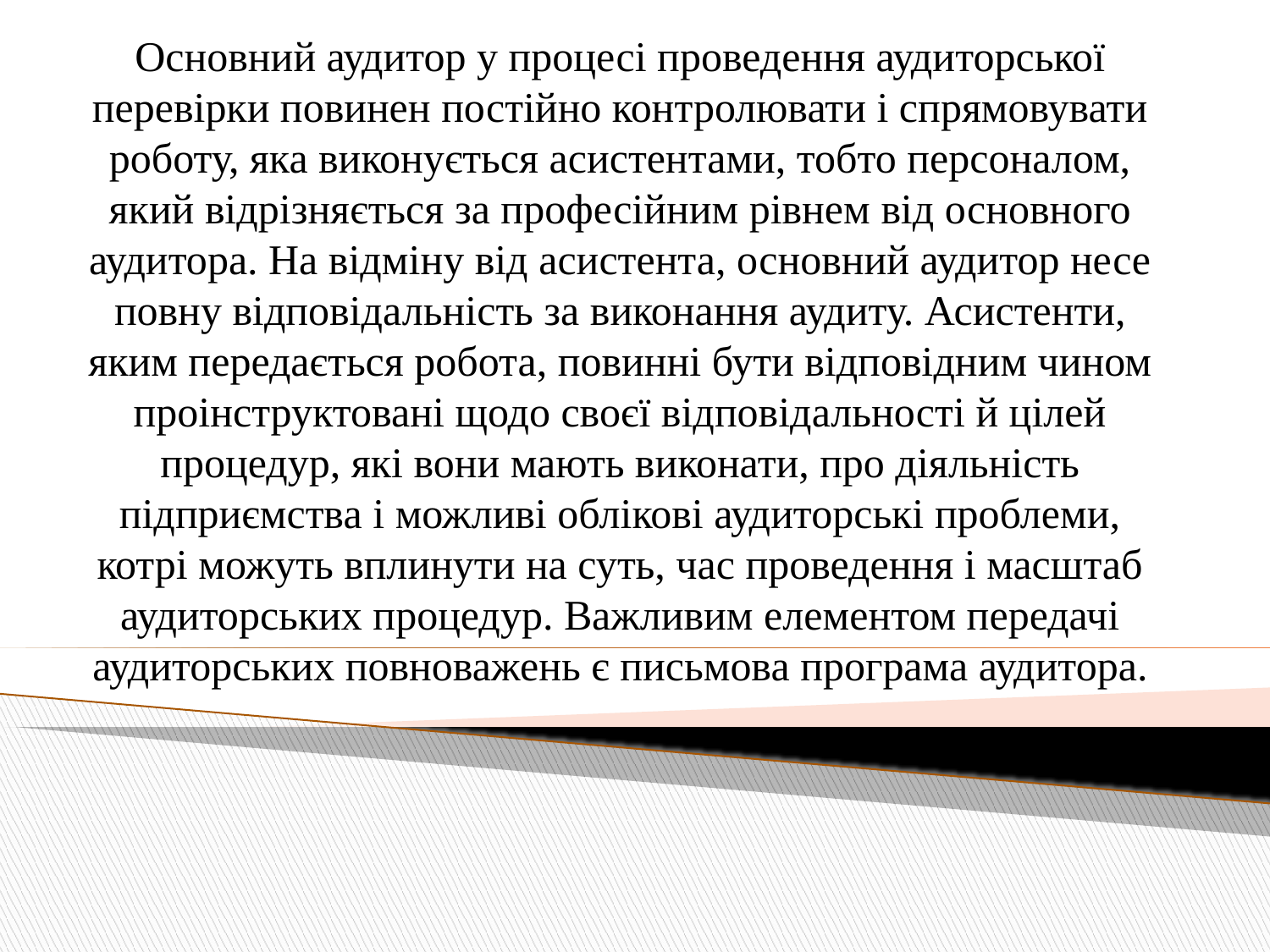

Основний аудитор у процесі проведення аудиторської перевірки повинен постійно контролювати і спрямовувати роботу, яка виконується асистентами, тобто персоналом, який відрізняється за професійним рівнем від основного аудитора. На відміну від асистента, основний аудитор несе повну відповідальність за виконання аудиту. Асистенти, яким передається робота, повинні бути відповідним чином проінструктовані щодо своєї відповідальності й цілей процедур, які вони мають виконати, про діяльність підприємства і можливі облікові аудиторські проблеми, котрі можуть вплинути на суть, час проведення і масштаб аудиторських процедур. Важливим елементом передачі аудиторських повноважень є письмова програма аудитора.